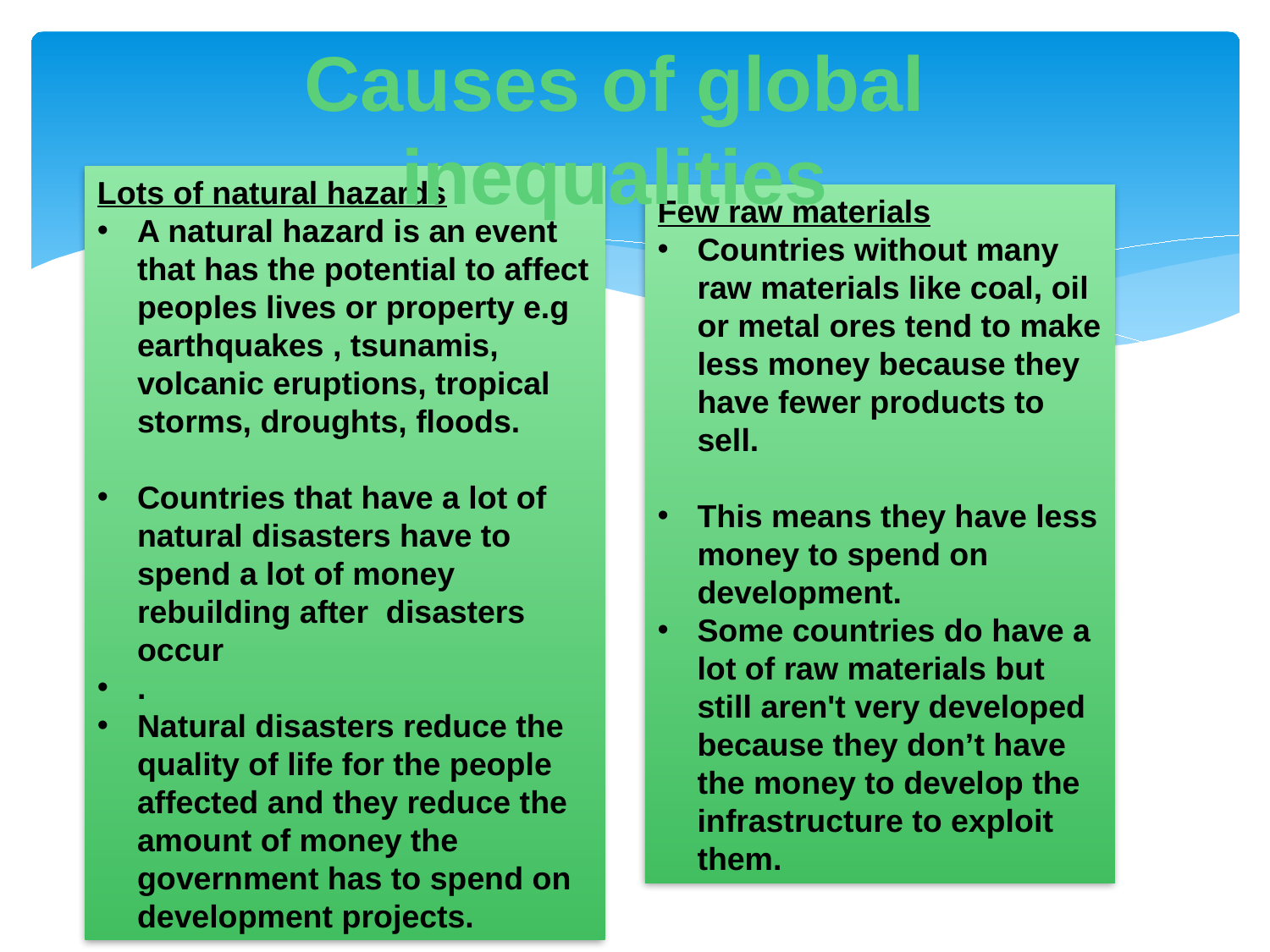

Causes of global inequalities
Lots of natural hazards
A natural hazard is an event that has the potential to affect peoples lives or property e.g earthquakes , tsunamis, volcanic eruptions, tropical storms, droughts, floods.

Countries that have a lot of natural disasters have to spend a lot of money rebuilding after  disasters occur
.
Natural disasters reduce the quality of life for the people affected and they reduce the amount of money the government has to spend on development projects.
Few raw materials
Countries without many raw materials like coal, oil or metal ores tend to make less money because they have fewer products to sell.

This means they have less money to spend on development.
Some countries do have a lot of raw materials but still aren't very developed because they don’t have the money to develop the infrastructure to exploit them.